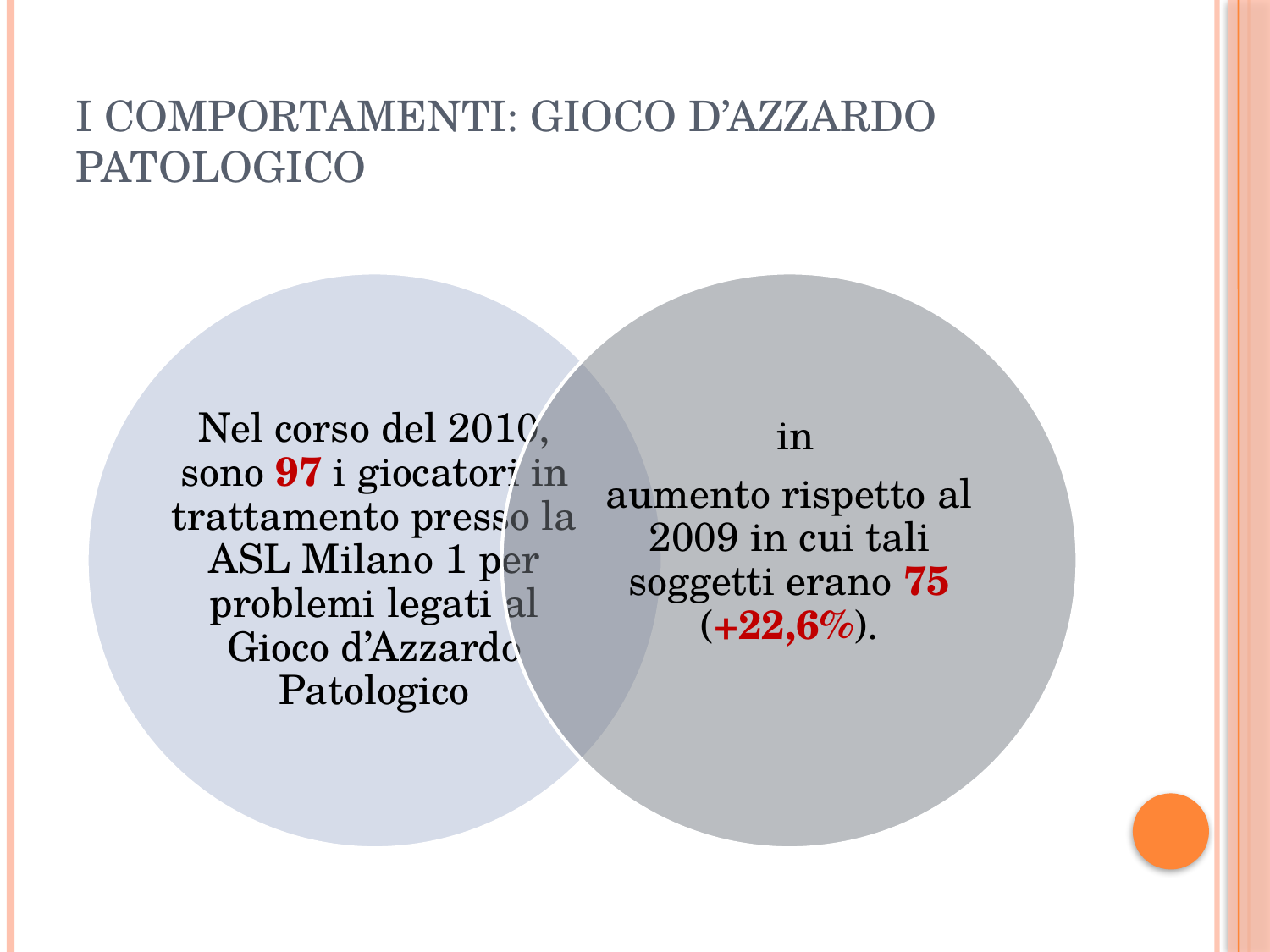

# I comportamenti: Gioco d’Azzardo Patologico
Nel corso del 2010, sono 97 i giocatori in trattamento presso la ASL Milano 1 per problemi legati al Gioco d’Azzardo Patologico
 in
aumento rispetto al 2009 in cui tali soggetti erano 75 (+22,6%).